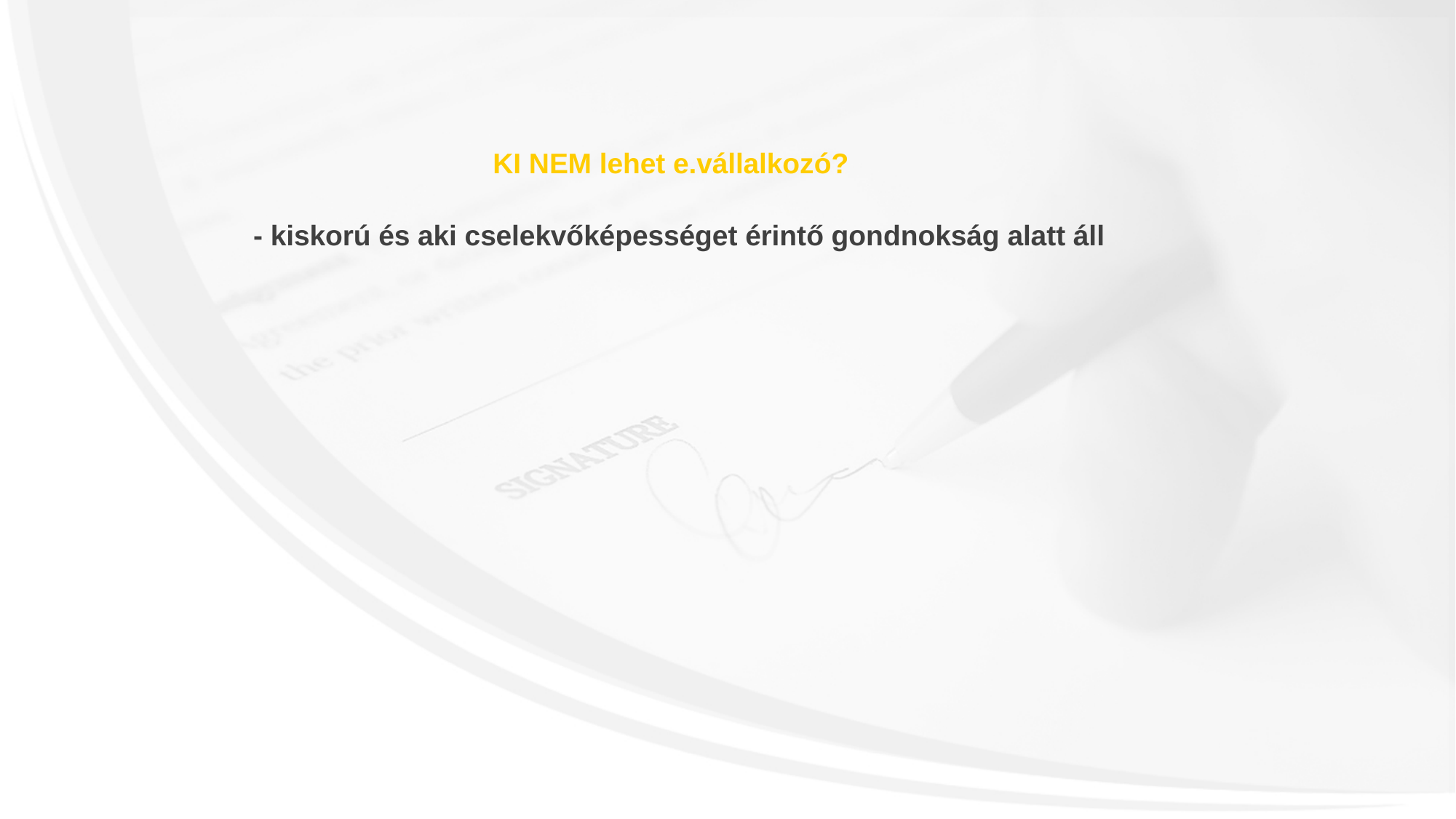

KI NEM lehet e.vállalkozó?

   - kiskorú és aki cselekvőképességet érintő gondnokság alatt áll